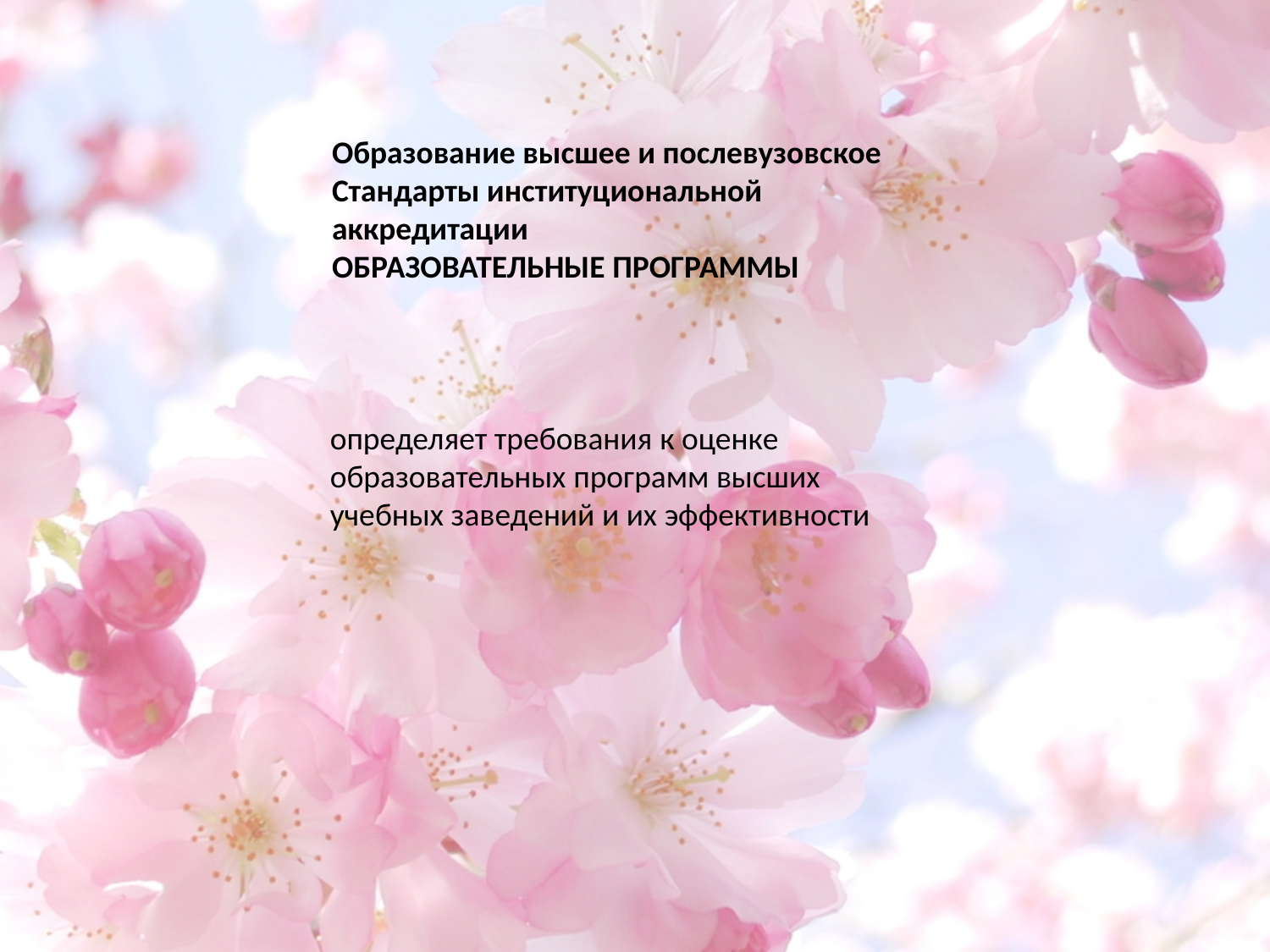

Образование высшее и послевузовское
Стандарты институциональной аккредитации
ОБРАЗОВАТЕЛЬНЫЕ ПРОГРАММЫ
определяет требования к оценке образовательных программ высших учебных заведений и их эффективности